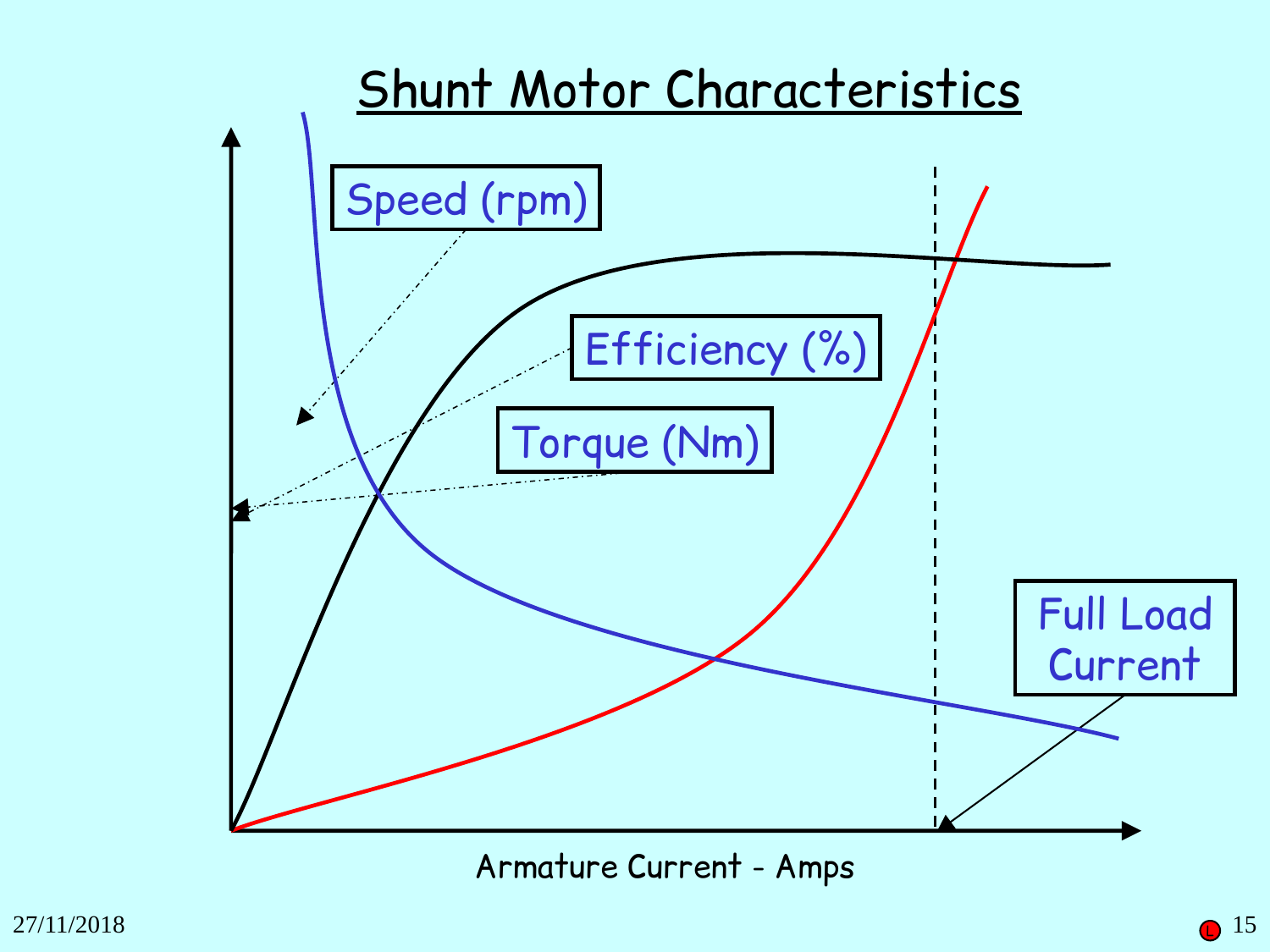

Shunt Motor Characteristics

Speed (rpm)

Efficiency (%)
Torque (Nm)

Full Load Current

Armature Current - Amps
27/11/2018
15
L